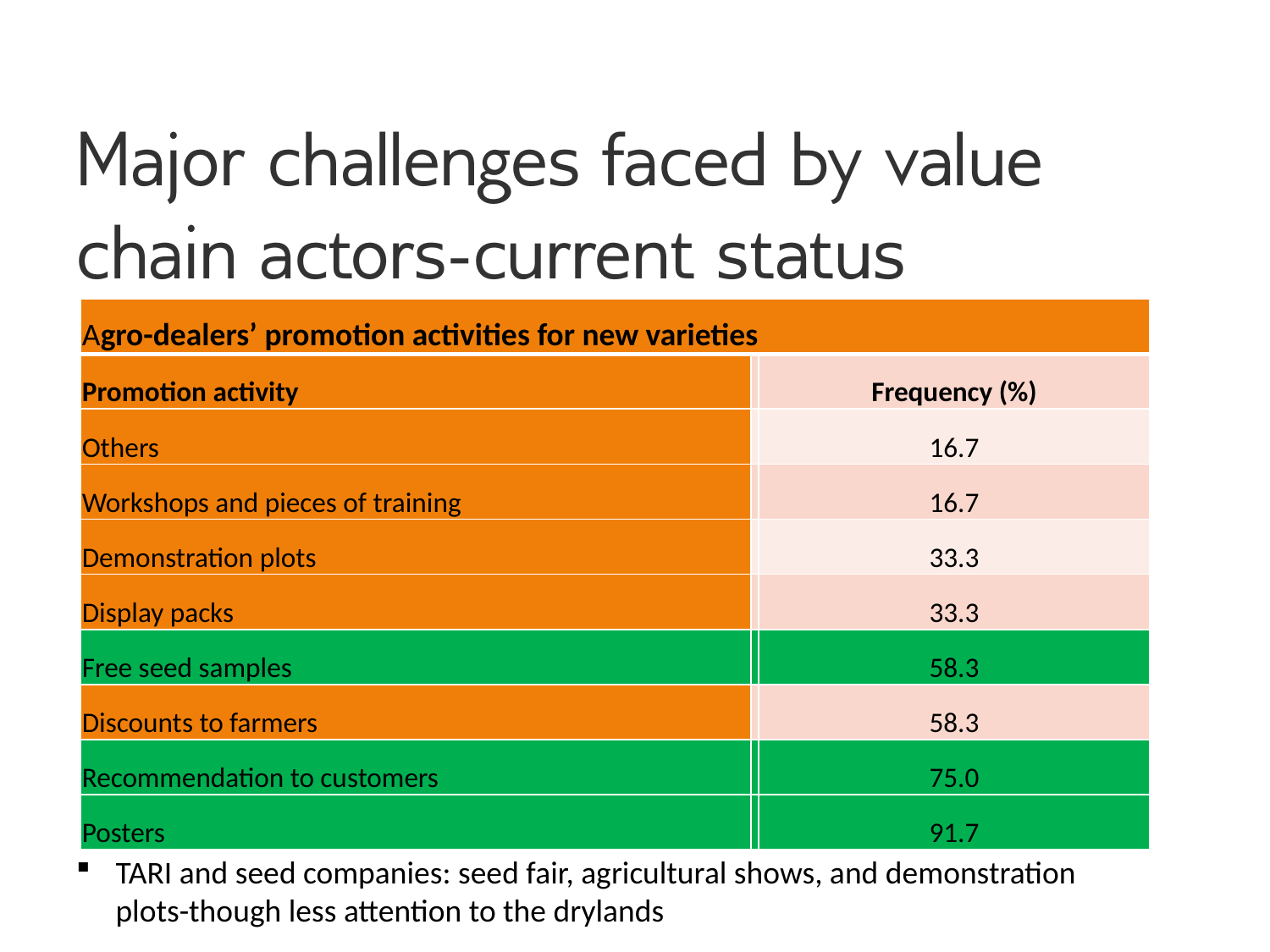

# Major challenges faced by value chain actors-current status
| Agro-dealers’ promotion activities for new varieties |  |  |
| --- | --- | --- |
| Promotion activity |  | Frequency (%) |
| Others |  | 16.7 |
| Workshops and pieces of training |  | 16.7 |
| Demonstration plots |  | 33.3 |
| Display packs |  | 33.3 |
| Free seed samples |  | 58.3 |
| Discounts to farmers |  | 58.3 |
| Recommendation to customers |  | 75.0 |
| Posters |  | 91.7 |
TARI and seed companies: seed fair, agricultural shows, and demonstration plots-though less attention to the drylands